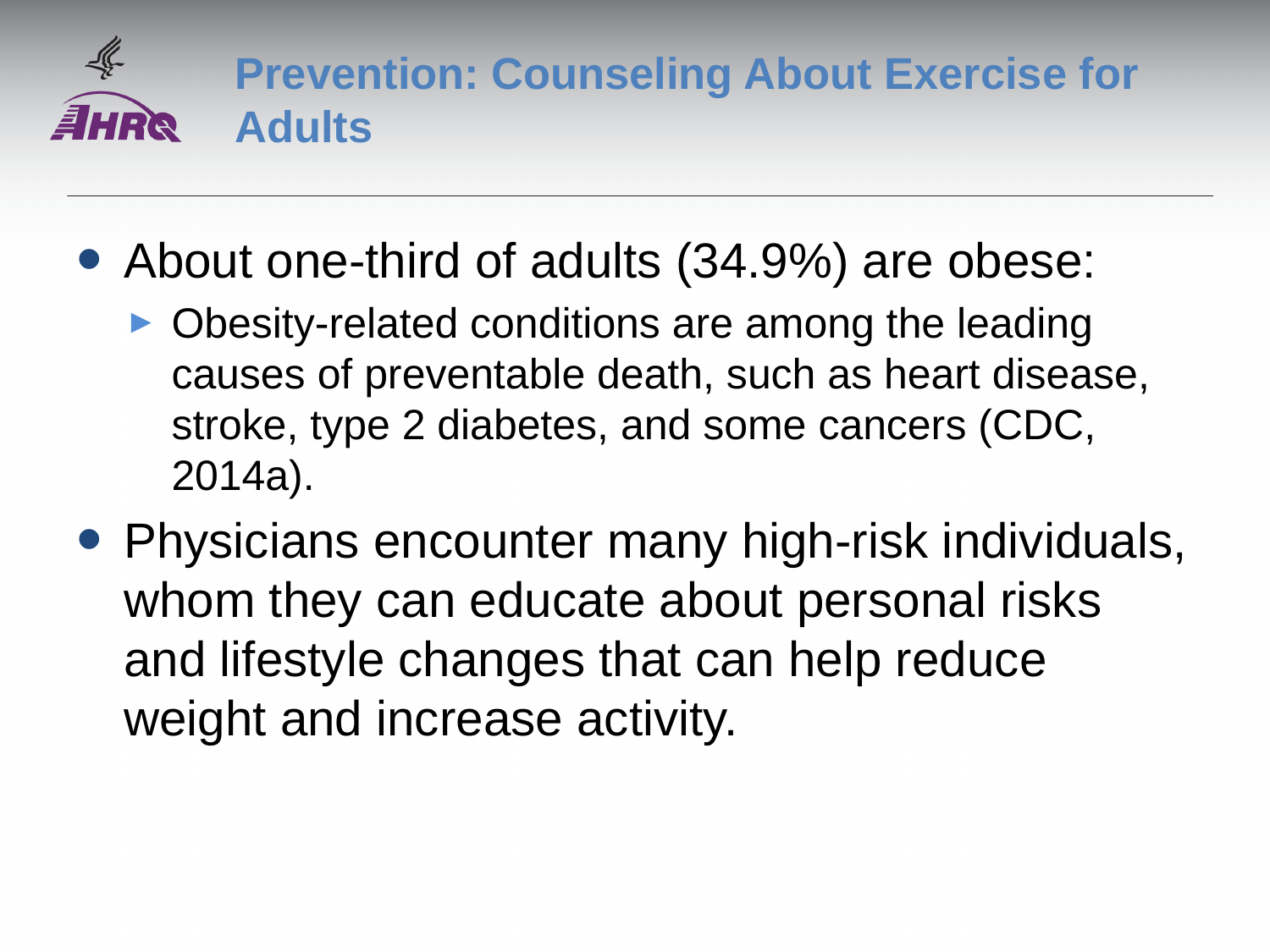

# Prevention: Counseling About Exercise for Adults
About one-third of adults (34.9%) are obese:
Obesity-related conditions are among the leading causes of preventable death, such as heart disease, stroke, type 2 diabetes, and some cancers (CDC, 2014a).
Physicians encounter many high-risk individuals, whom they can educate about personal risks and lifestyle changes that can help reduce weight and increase activity.